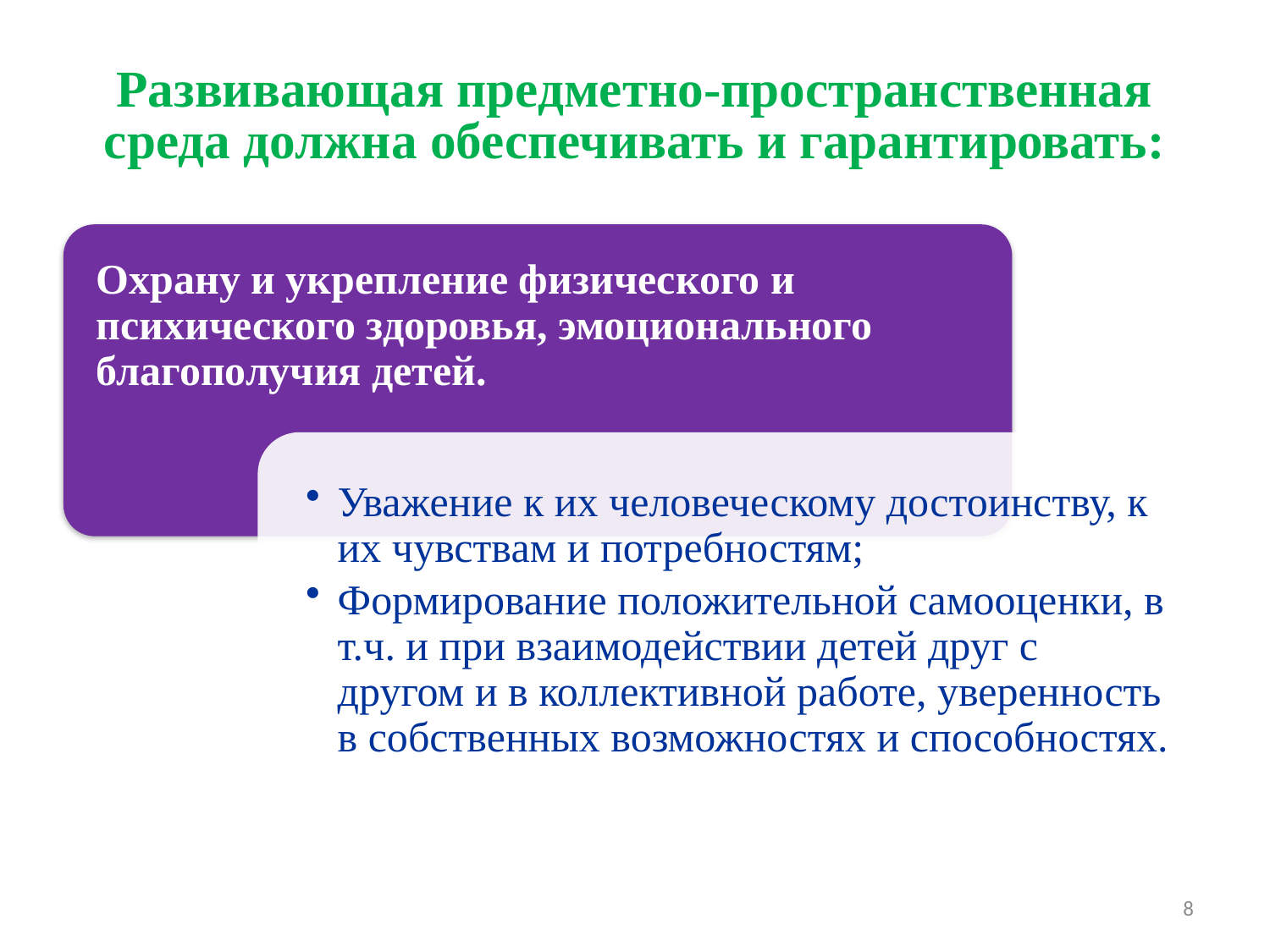

Требования к развивающей предметно-пространственной среде
# Развивающая предметно-пространственная среда должна обеспечивать и гарантировать:
Охрану и укрепление физического и психического здоровья, эмоционального благополучия детей.
Уважение к их человеческому достоинству, к их чувствам и потребностям;
Формирование положительной самооценки, в т.ч. и при взаимодействии детей друг с другом и в коллективной работе, уверенность в собственных возможностях и способностях.
8